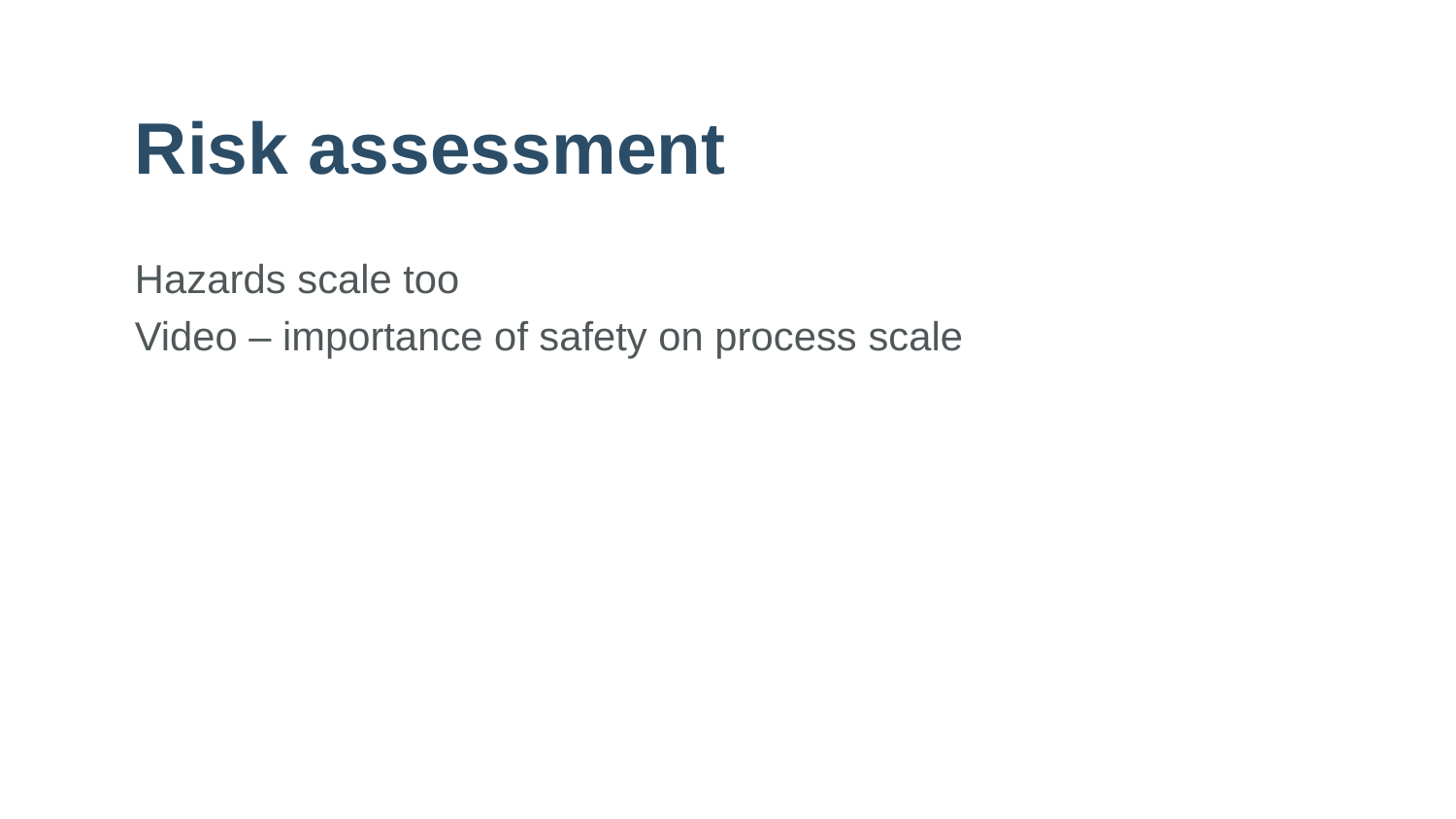

# Risk assessment
Hazards scale too
Video – importance of safety on process scale